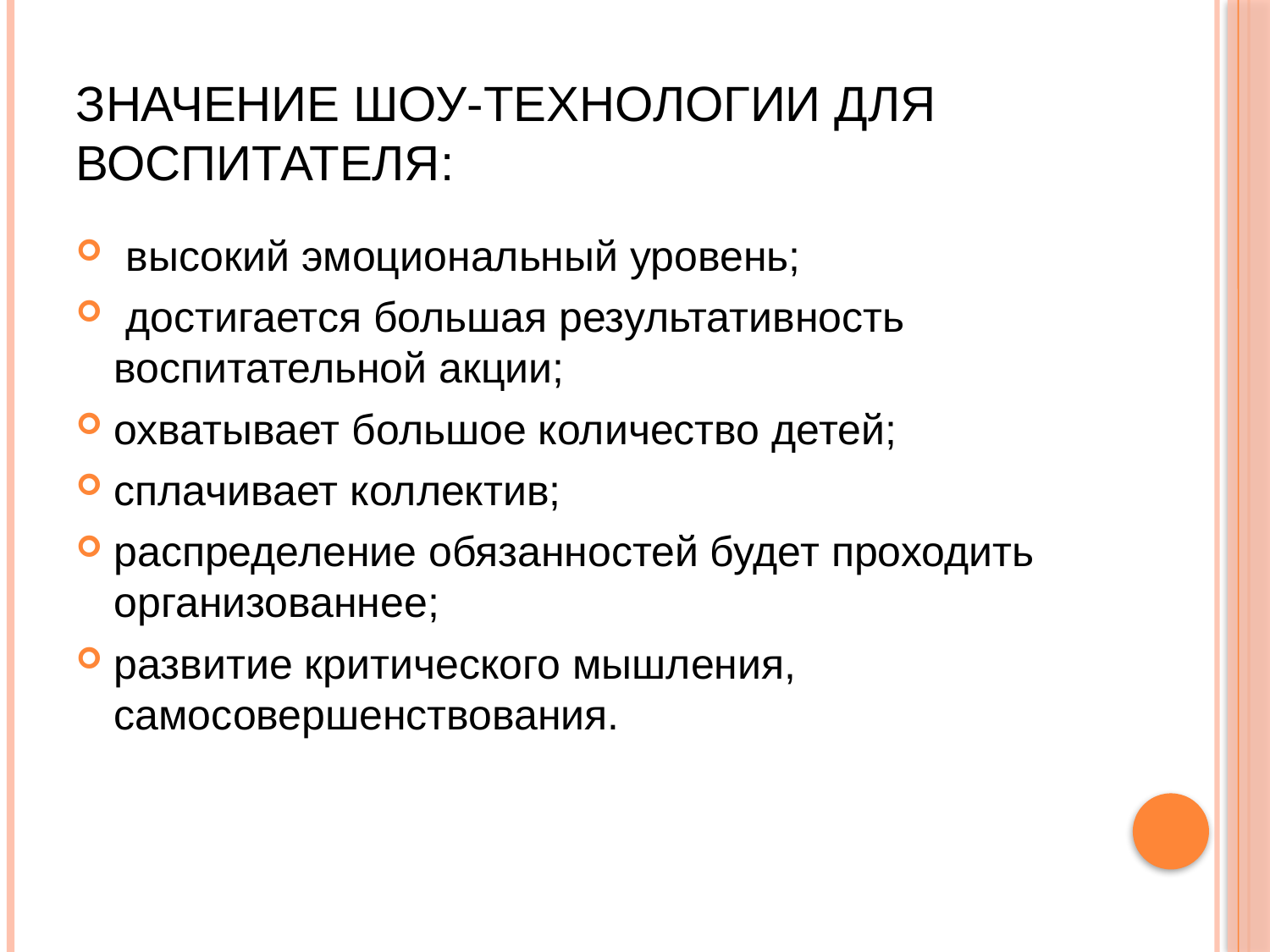

# Значение шоу-технологии для воспитателя:
 высокий эмоциональный уровень;
 достигается большая результативность воспитательной акции;
охватывает большое количество детей;
сплачивает коллектив;
распределение обязанностей будет проходить организованнее;
развитие критического мышления, самосовершенствования.